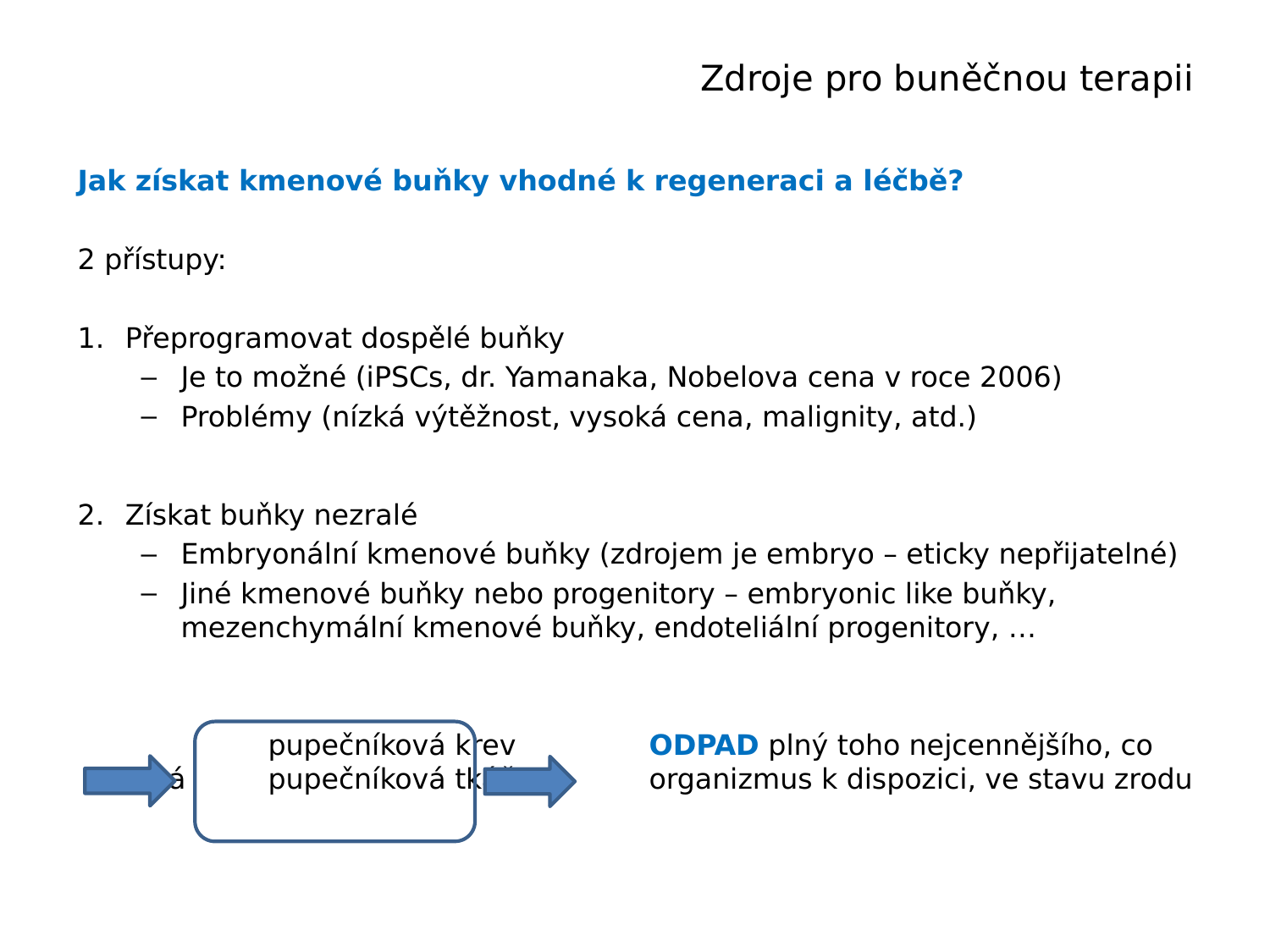

# Zdroje pro buněčnou terapii
Jak získat kmenové buňky vhodné k regeneraci a léčbě?

2 přístupy:

Přeprogramovat dospělé buňky
Je to možné (iPSCs, dr. Yamanaka, Nobelova cena v roce 2006)
Problémy (nízká výtěžnost, vysoká cena, malignity, atd.)

Získat buňky nezralé
Embryonální kmenové buňky (zdrojem je embryo – eticky nepřijatelné)
Jiné kmenové buňky nebo progenitory – embryonic like buňky, mezenchymální kmenové buňky, endoteliální progenitory, …

	pupečníková krev		ODPAD plný toho nejcennějšího, co má 	pupečníková tkáň		organizmus k dispozici, ve stavu zrodu